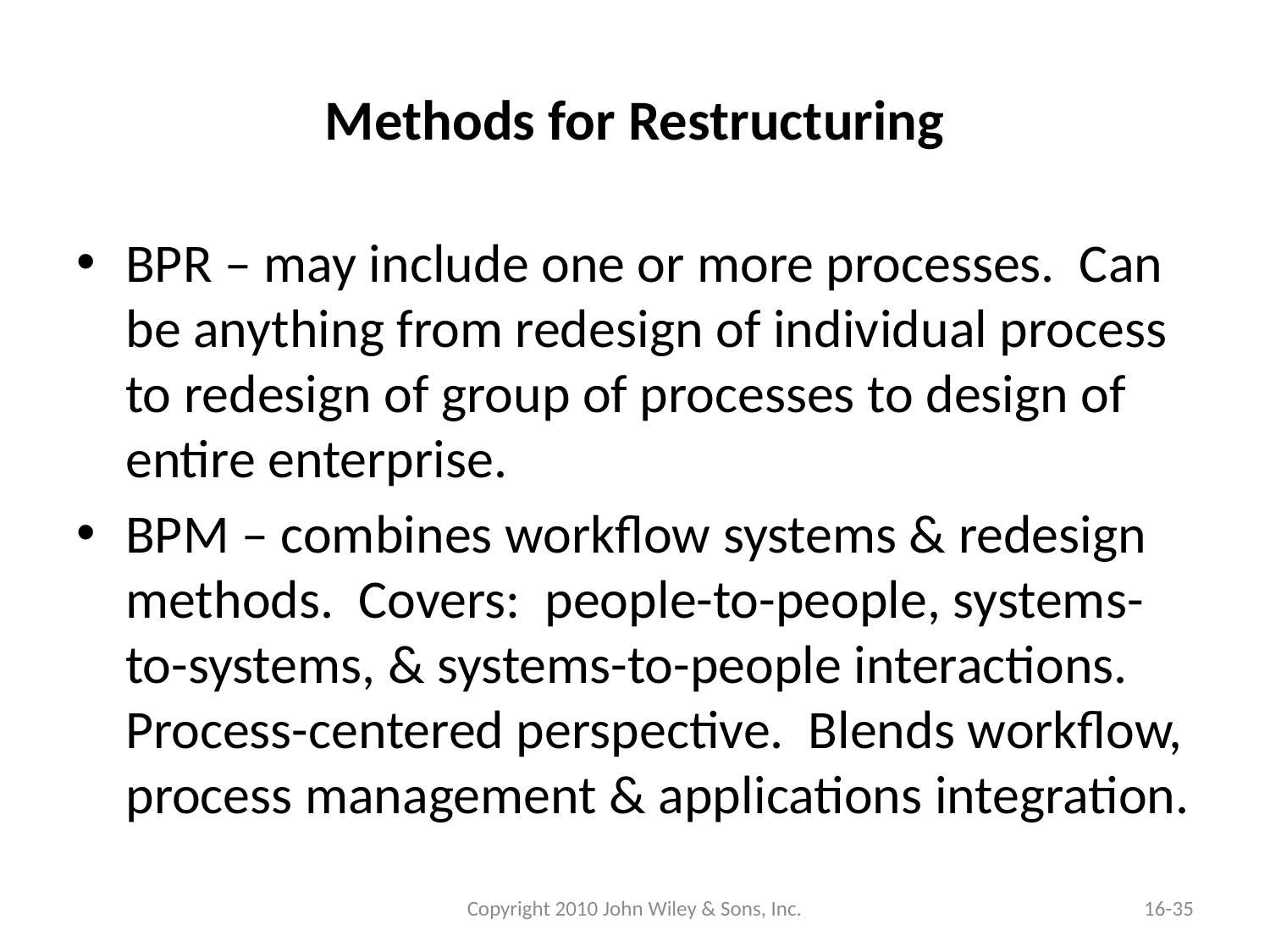

# Methods for Restructuring
BPR – may include one or more processes.  Can be anything from redesign of individual process to redesign of group of processes to design of entire enterprise.
BPM – combines workflow systems & redesign methods.  Covers:  people-to-people, systems-to-systems, & systems-to-people interactions.  Process-centered perspective.  Blends workflow, process management & applications integration.
Copyright 2010 John Wiley & Sons, Inc.
16-35